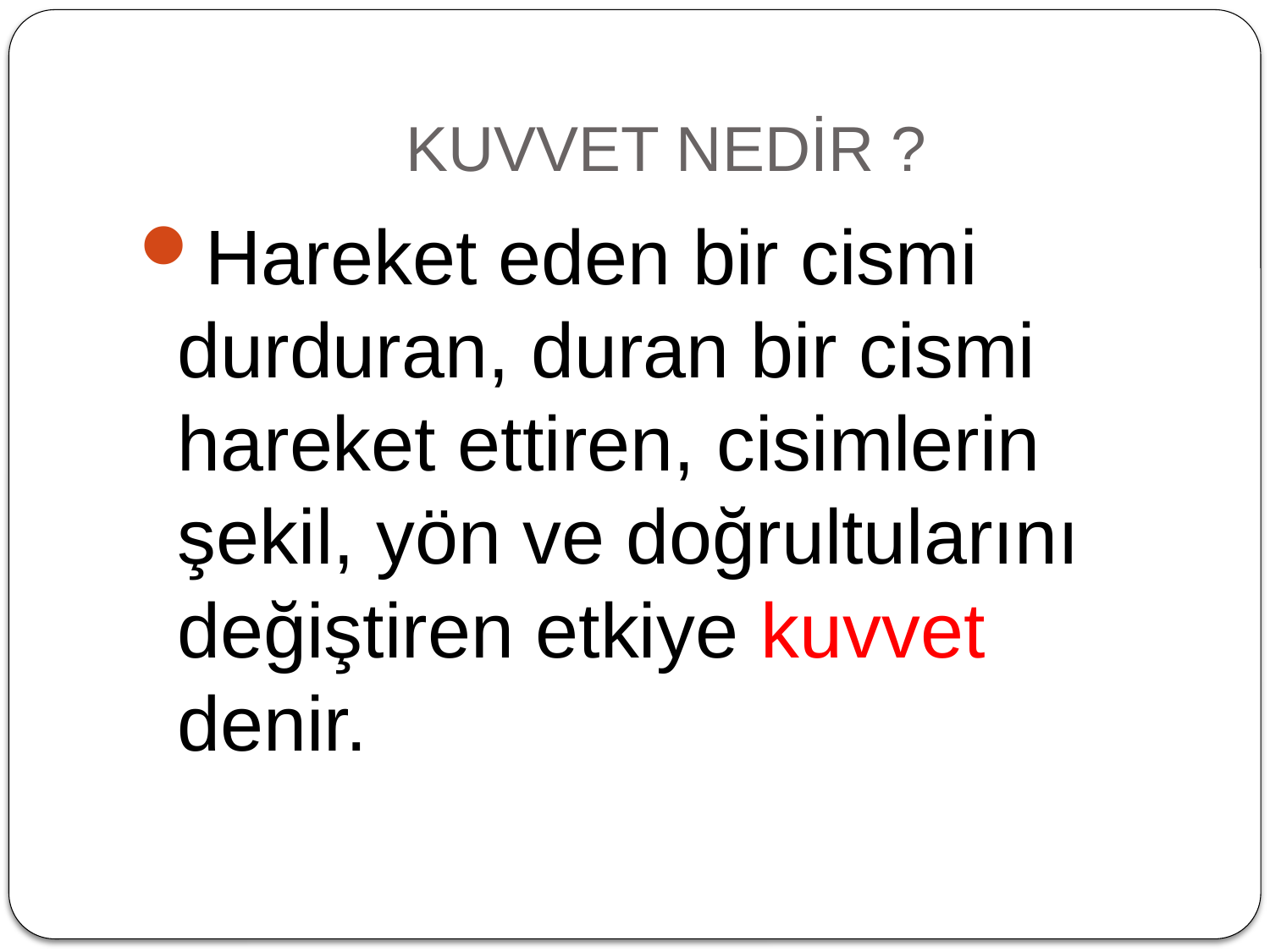

# KUVVET NEDİR ?
Hareket eden bir cismi durduran, duran bir cismi hareket ettiren, cisimlerin şekil, yön ve doğrultularını değiştiren etkiye kuvvet denir.